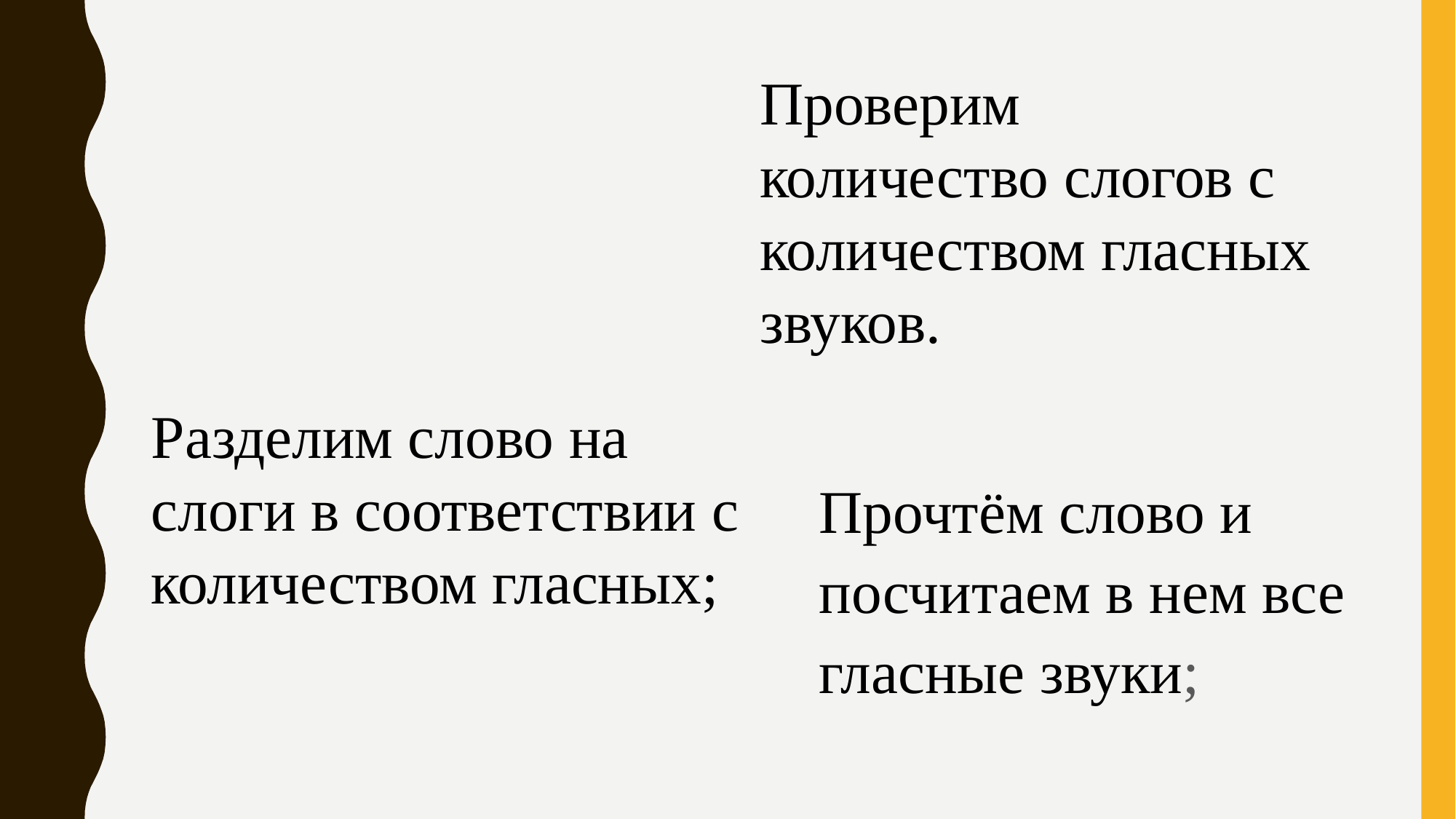

Проверим количество слогов с количеством гласных звуков.
Разделим слово на слоги в соответствии с количеством гласных;
Прочтём слово и посчитаем в нем все гласные звуки;